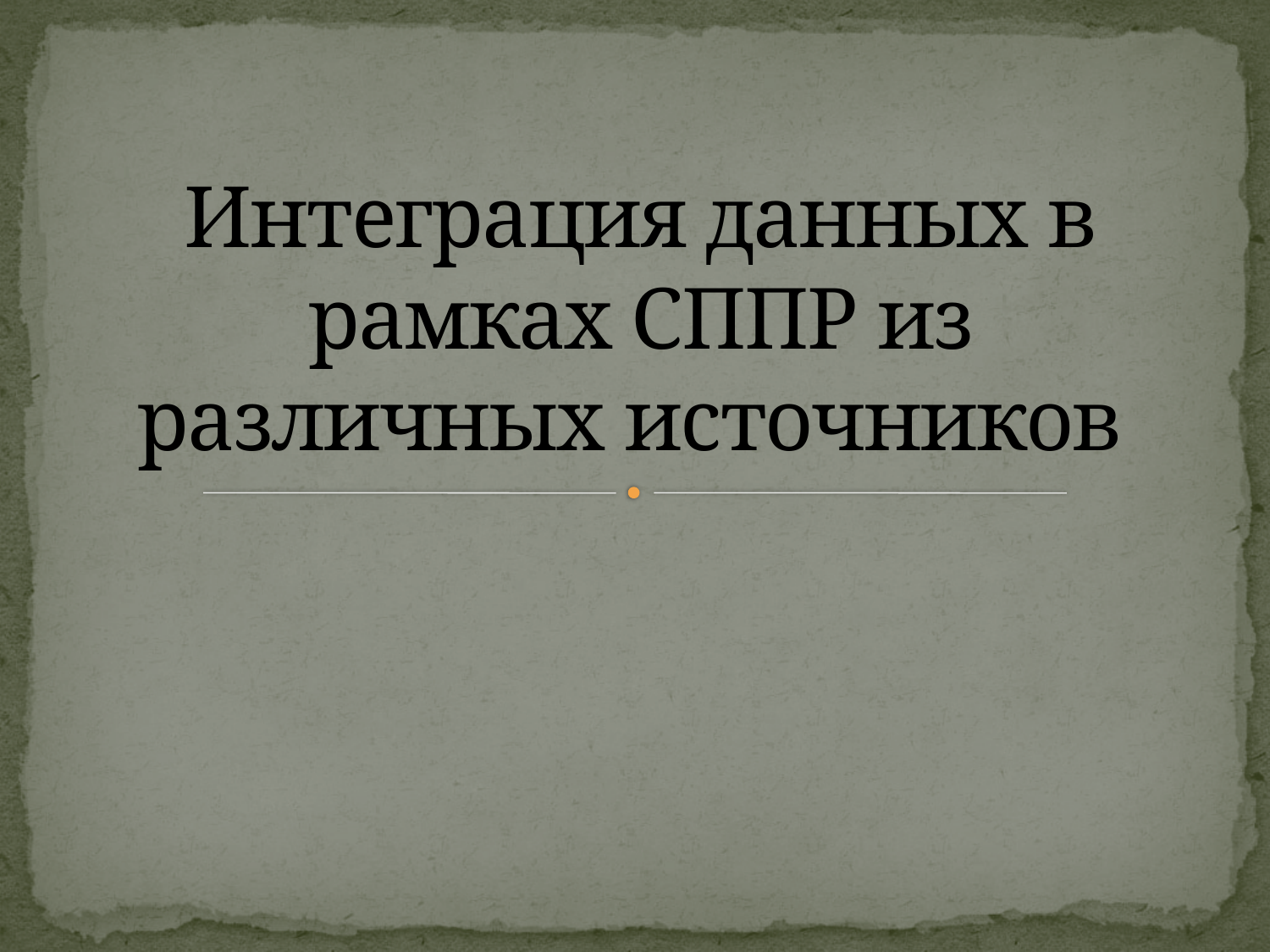

# Интеграция данных в рамках СППР из различных источников